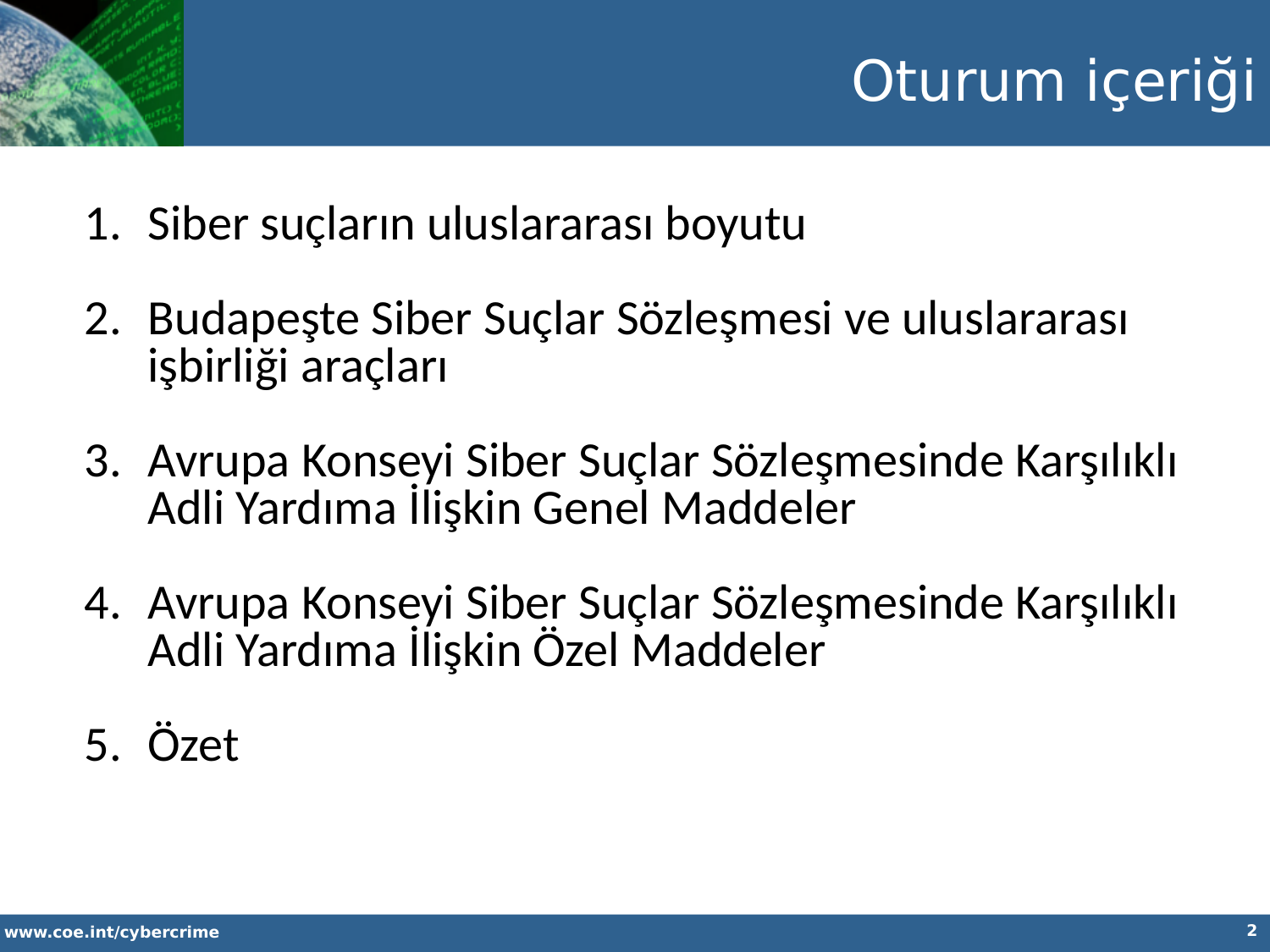

Oturum içeriği

Siber suçların uluslararası boyutu

Budapeşte Siber Suçlar Sözleşmesi ve uluslararası işbirliği araçları

Avrupa Konseyi Siber Suçlar Sözleşmesinde Karşılıklı Adli Yardıma İlişkin Genel Maddeler

Avrupa Konseyi Siber Suçlar Sözleşmesinde Karşılıklı Adli Yardıma İlişkin Özel Maddeler

Özet
2